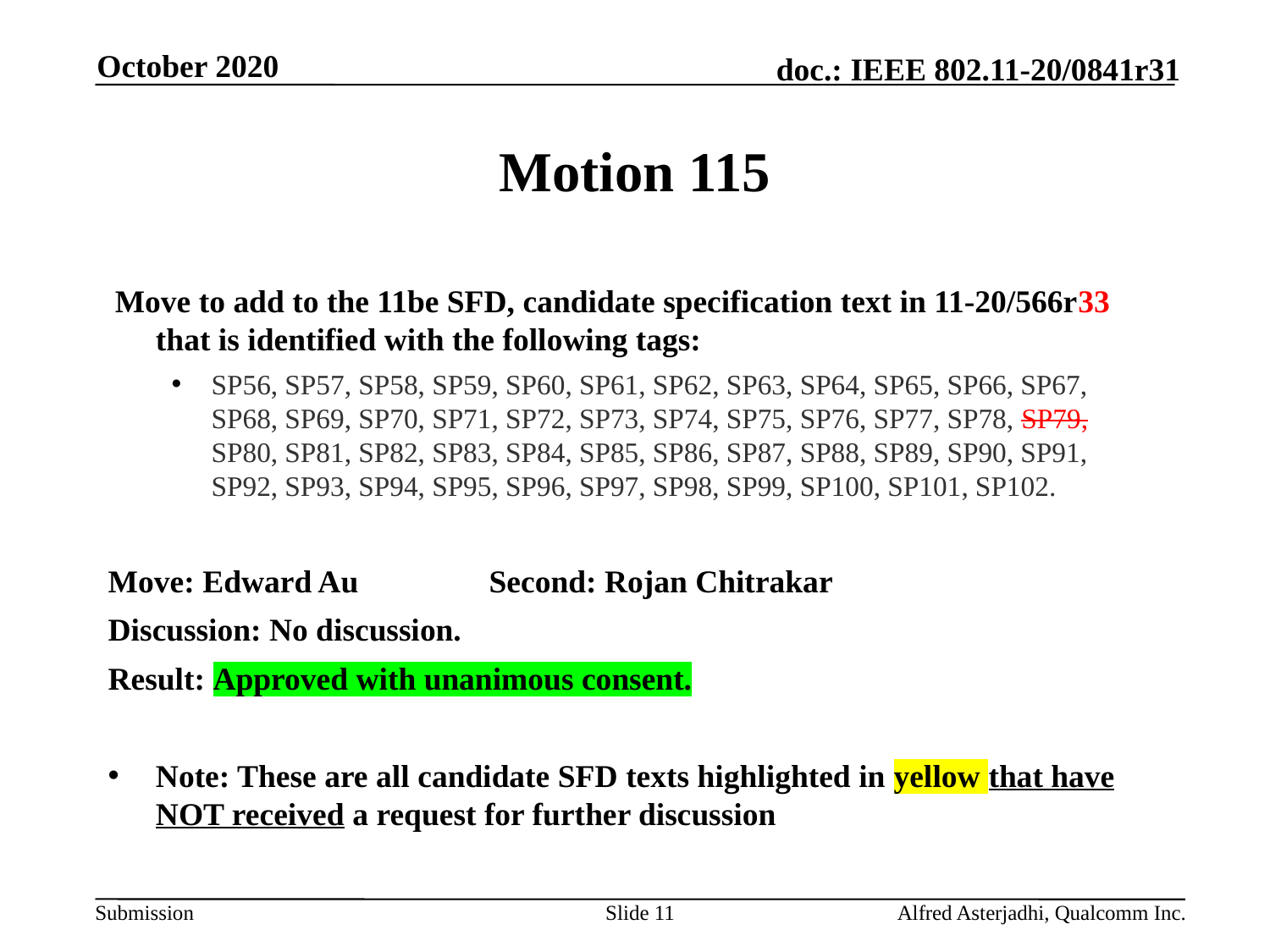

October 2020
# Motion 115
 Move to add to the 11be SFD, candidate specification text in 11-20/566r33 that is identified with the following tags:
SP56, SP57, SP58, SP59, SP60, SP61, SP62, SP63, SP64, SP65, SP66, SP67, SP68, SP69, SP70, SP71, SP72, SP73, SP74, SP75, SP76, SP77, SP78, SP79, SP80, SP81, SP82, SP83, SP84, SP85, SP86, SP87, SP88, SP89, SP90, SP91, SP92, SP93, SP94, SP95, SP96, SP97, SP98, SP99, SP100, SP101, SP102.

Move: Edward Au		Second: Rojan Chitrakar
Discussion: No discussion.
Result: Approved with unanimous consent.

Note: These are all candidate SFD texts highlighted in yellow that have NOT received a request for further discussion

Slide 11
Alfred Asterjadhi, Qualcomm Inc.